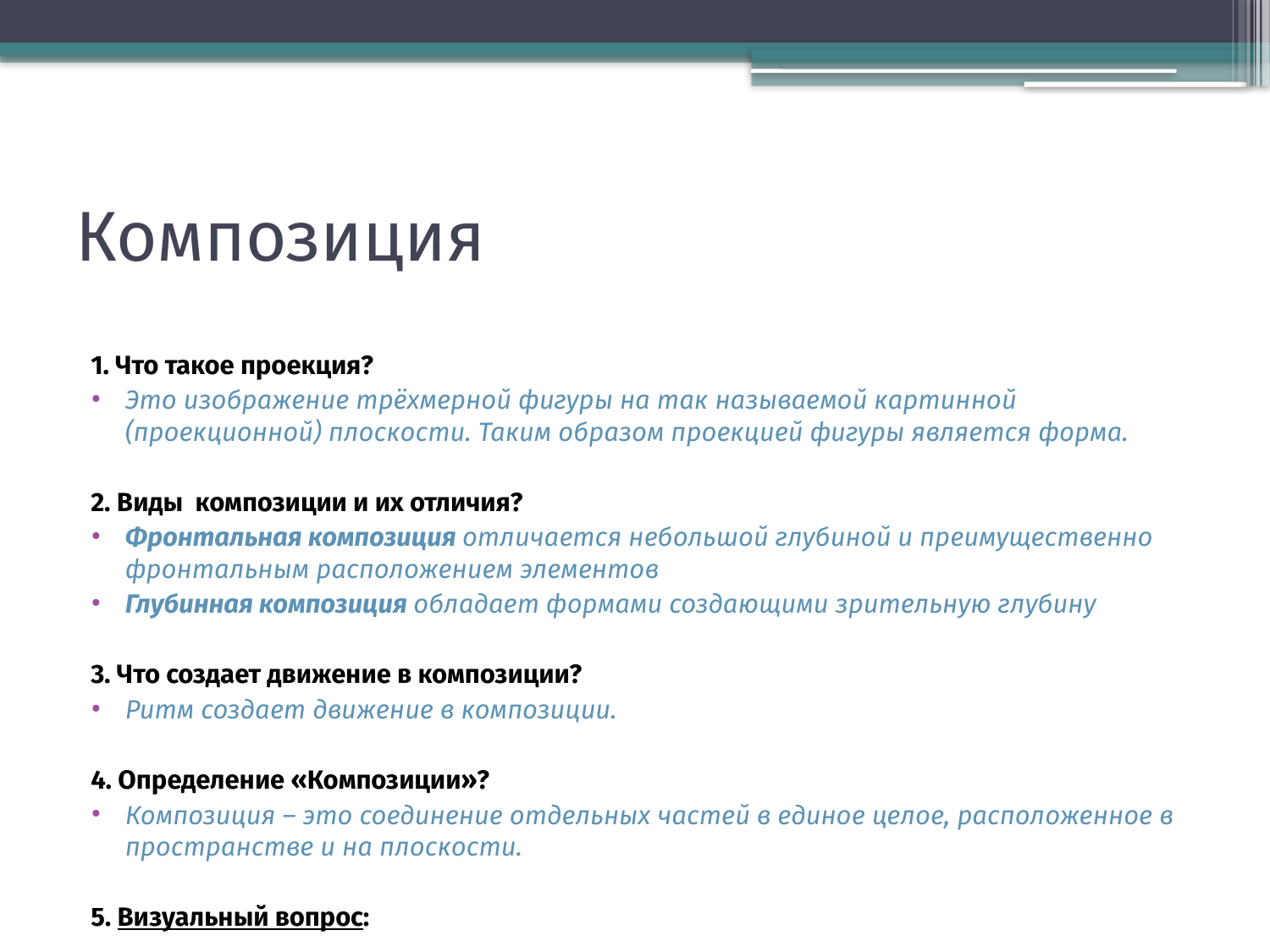

# Композиция
1. Что такое проекция?
Это изображение трёхмерной фигуры на так называемой картинной (проекционной) плоскости. Таким образом проекцией фигуры является форма.

2. Виды  композиции и их отличия?
Фронтальная композиция отличается небольшой глубиной и преимущественно фронтальным расположением элементов
Глубинная композиция обладает формами создающими зрительную глубину

3. Что создает движение в композиции?
Ритм создает движение в композиции.

4. Определение «Композиции»?
Композиция – это соединение отдельных частей в единое целое, расположенное в пространстве и на плоскости.

5. Визуальный вопрос: